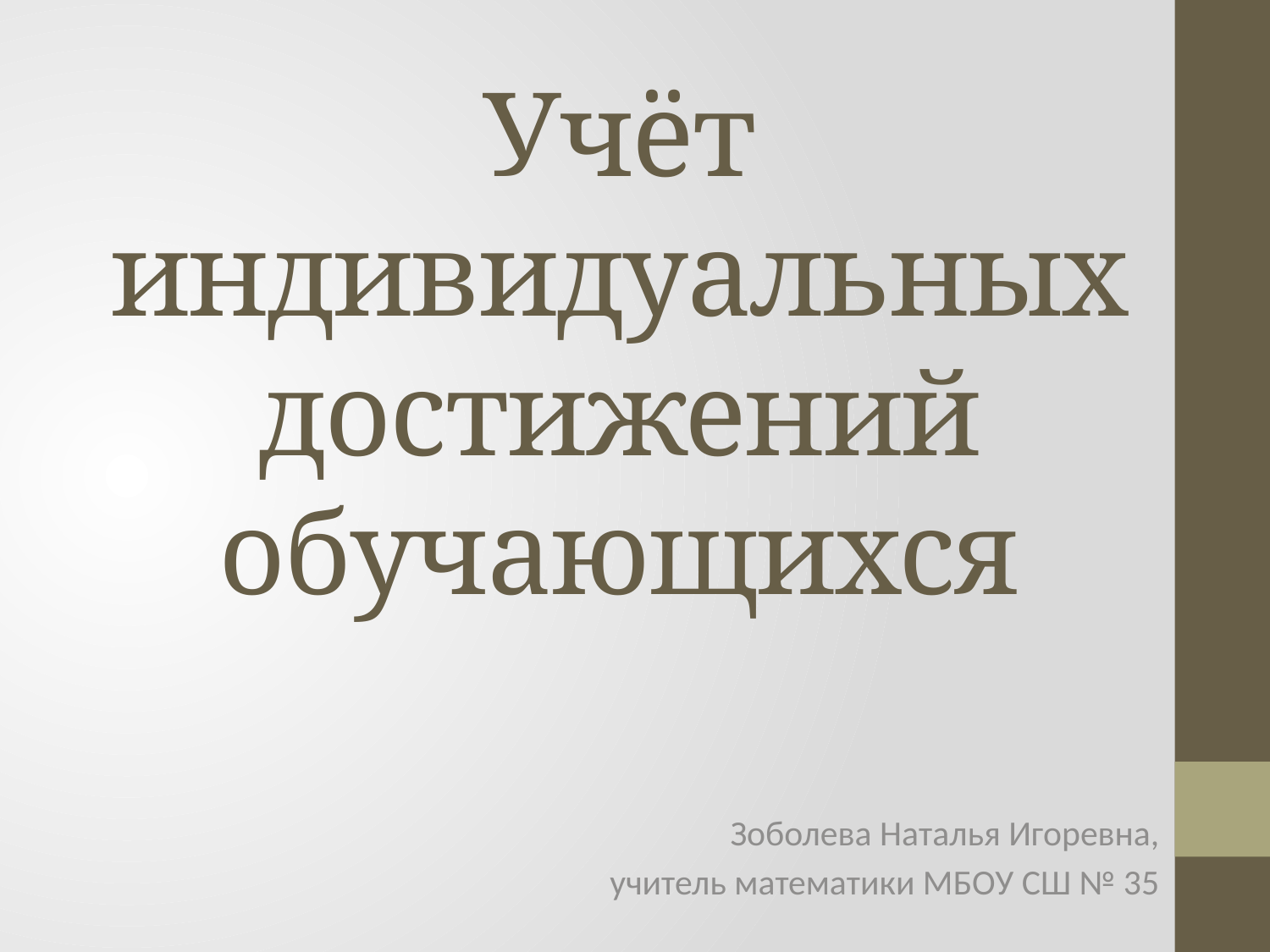

# Учёт индивидуальных достижений обучающихся
Зоболева Наталья Игоревна,
учитель математики МБОУ СШ № 35